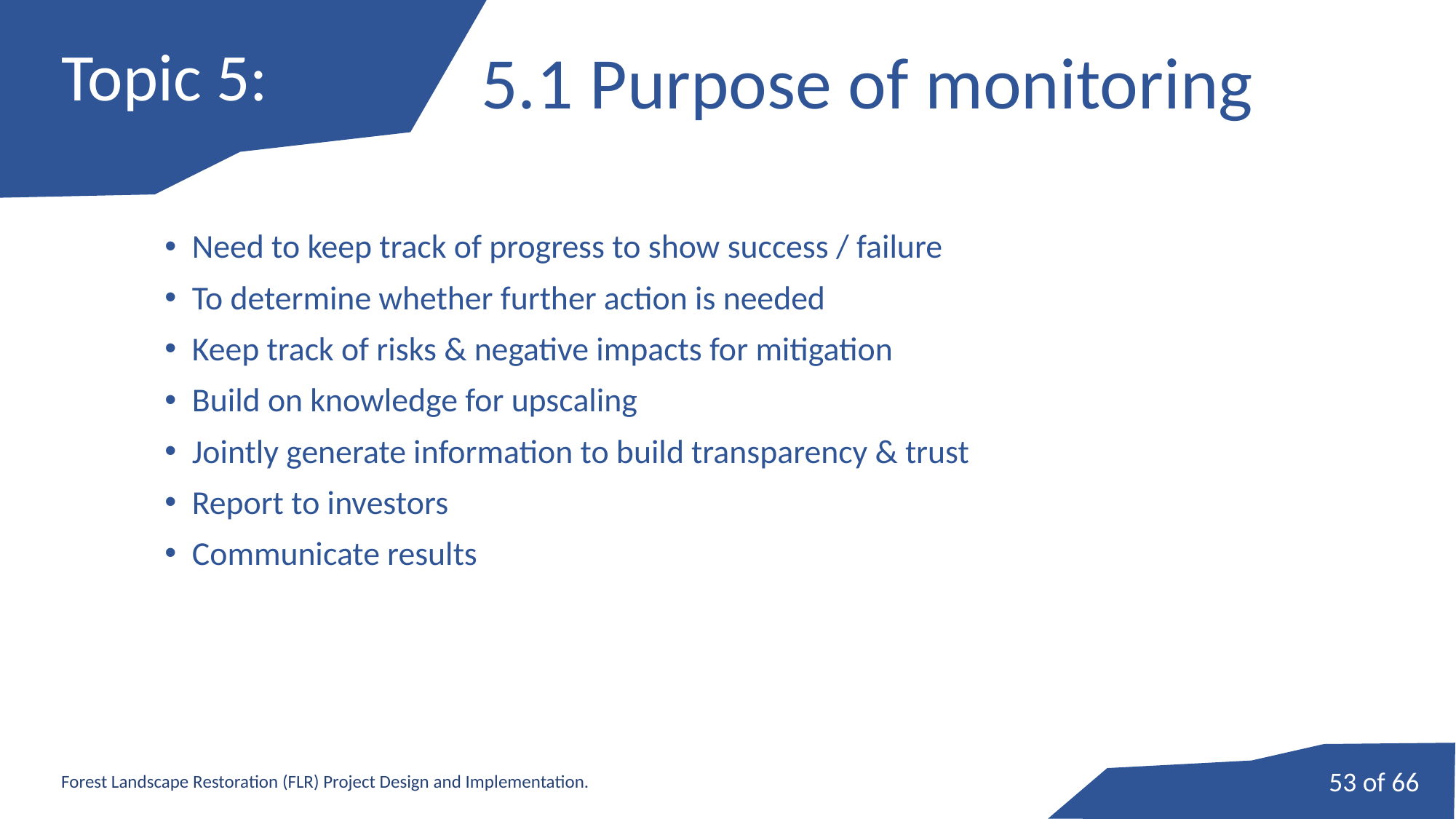

# Topic 5:
5.1 Purpose of monitoring
Need to keep track of progress to show success / failure
To determine whether further action is needed
Keep track of risks & negative impacts for mitigation
Build on knowledge for upscaling
Jointly generate information to build transparency & trust
Report to investors
Communicate results
53 of 66

Forest Landscape Restoration (FLR) Project Design and Implementation.